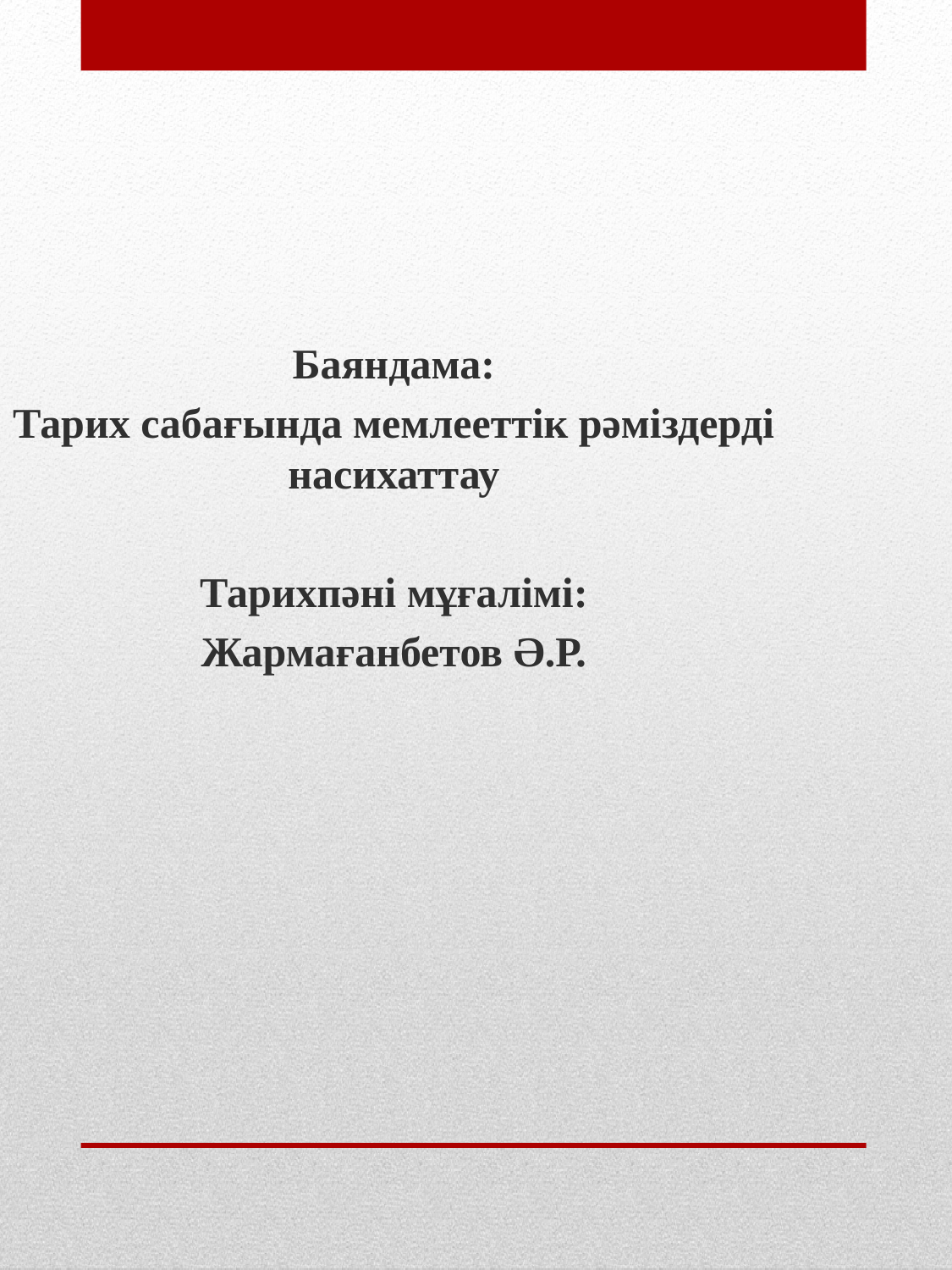

Баяндама:
Тарих сабағында мемлееттік рәміздерді насихаттау

Тарихпәні мұғалімі:
Жармағанбетов Ә.Р.